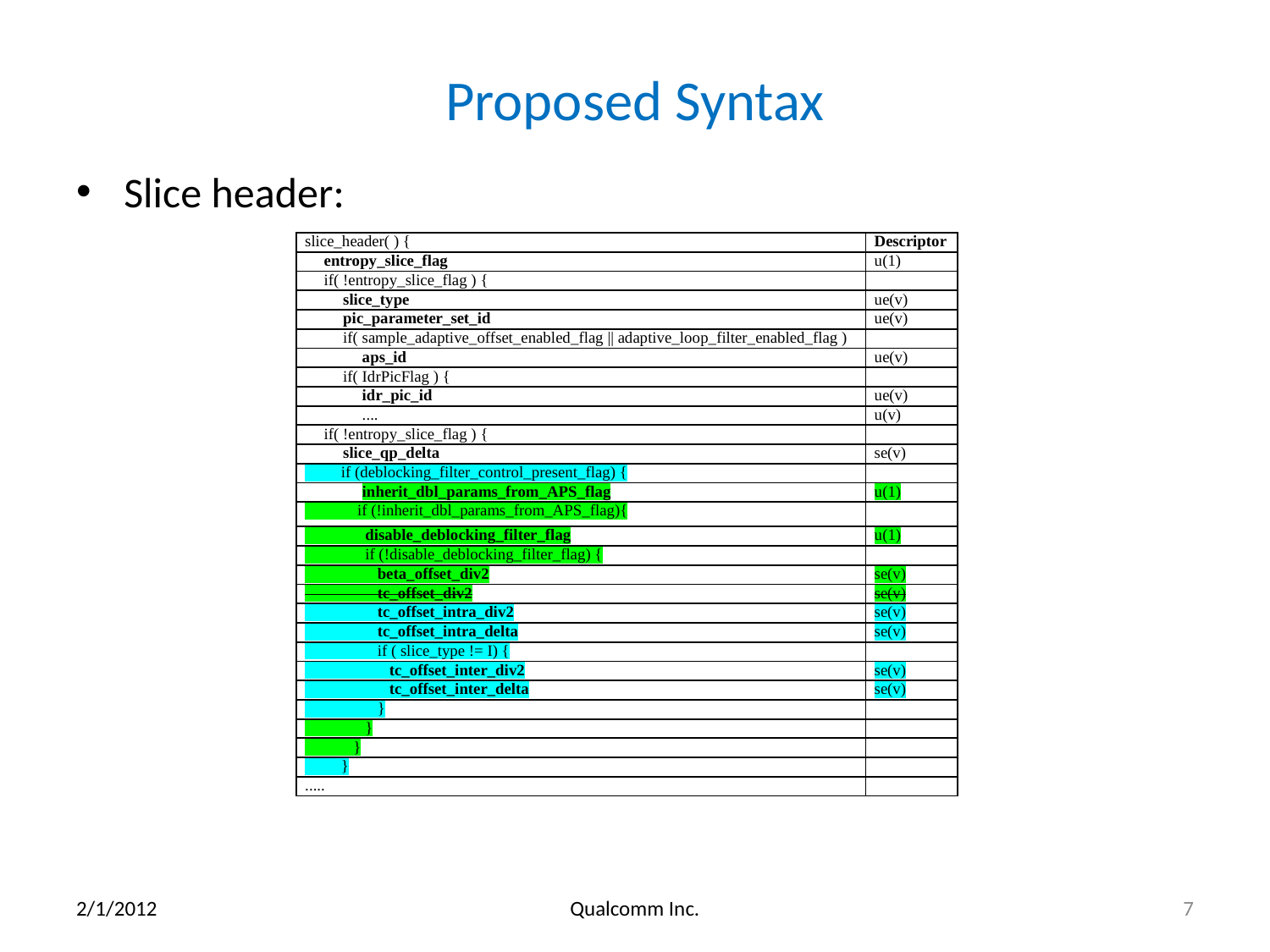

# Proposed Syntax
Slice header:

| slice\_header( ) { | Descriptor |
| --- | --- |
| entropy\_slice\_flag | u(1) |
| if( !entropy\_slice\_flag ) { |  |
| slice\_type | ue(v) |
| pic\_parameter\_set\_id | ue(v) |
| if( sample\_adaptive\_offset\_enabled\_flag || adaptive\_loop\_filter\_enabled\_flag ) |  |
| aps\_id | ue(v) |
| if( IdrPicFlag ) { |  |
| idr\_pic\_id | ue(v) |
| .... | u(v) |
| if( !entropy\_slice\_flag ) { |  |
| slice\_qp\_delta | se(v) |
| if (deblocking\_filter\_control\_present\_flag) { |  |
| inherit\_dbl\_params\_from\_APS\_flag | u(1) |
| if (!inherit\_dbl\_params\_from\_APS\_flag){ |  |
| disable\_deblocking\_filter\_flag | u(1) |
| if (!disable\_deblocking\_filter\_flag) { |  |
| beta\_offset\_div2 | se(v) |
| tc\_offset\_div2 | se(v) |
| tc\_offset\_intra\_div2 | se(v) |
| tc\_offset\_intra\_delta | se(v) |
| if ( slice\_type != I) { |  |
| tc\_offset\_inter\_div2 | se(v) |
| tc\_offset\_inter\_delta | se(v) |
| } |  |
| } |  |
| } |  |
| } |  |
| ..... |  |
2/1/2012
Qualcomm Inc.
7